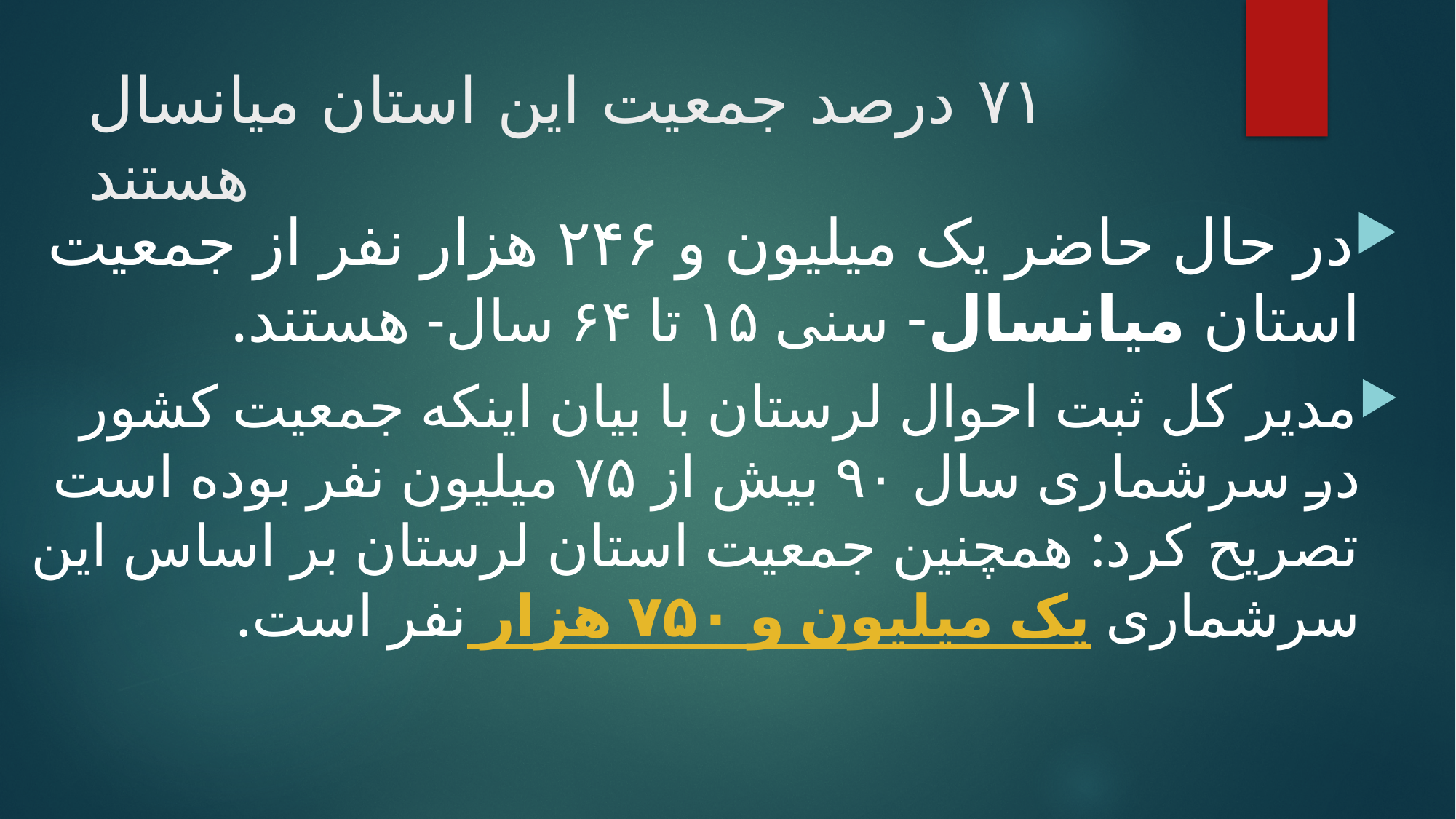

# ۷۱ درصد جمعیت این استان میانسال هستند
در حال حاضر یک میلیون و ۲۴۶ هزار نفر از جمعیت استان میانسال- سنی ۱۵ تا ۶۴ سال- هستند.
مدیر کل ثبت احوال لرستان با بیان اینکه جمعیت کشور در سرشماری سال ۹۰ بیش از ۷۵ میلیون نفر بوده است تصریح کرد: همچنین جمعیت استان لرستان بر اساس این سرشماری یک میلیون و ۷۵۰ هزار نفر است.